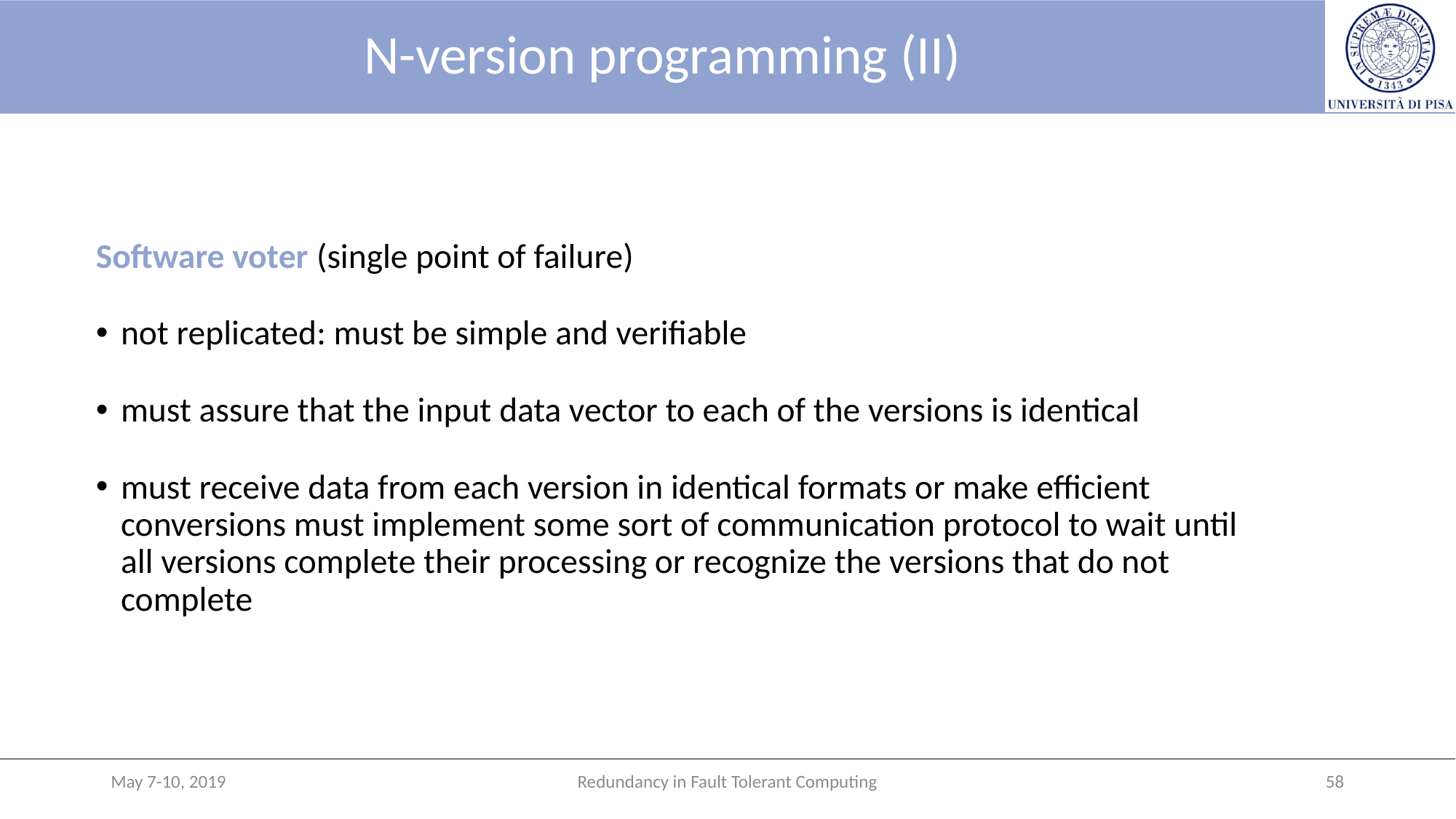

# N-version programming (II)

Software voter (single point of failure)
not replicated: must be simple and verifiable
must assure that the input data vector to each of the versions is identical
must receive data from each version in identical formats or make efficient conversions must implement some sort of communication protocol to wait until all versions complete their processing or recognize the versions that do not complete

May 7-10, 2019
Redundancy in Fault Tolerant Computing
58